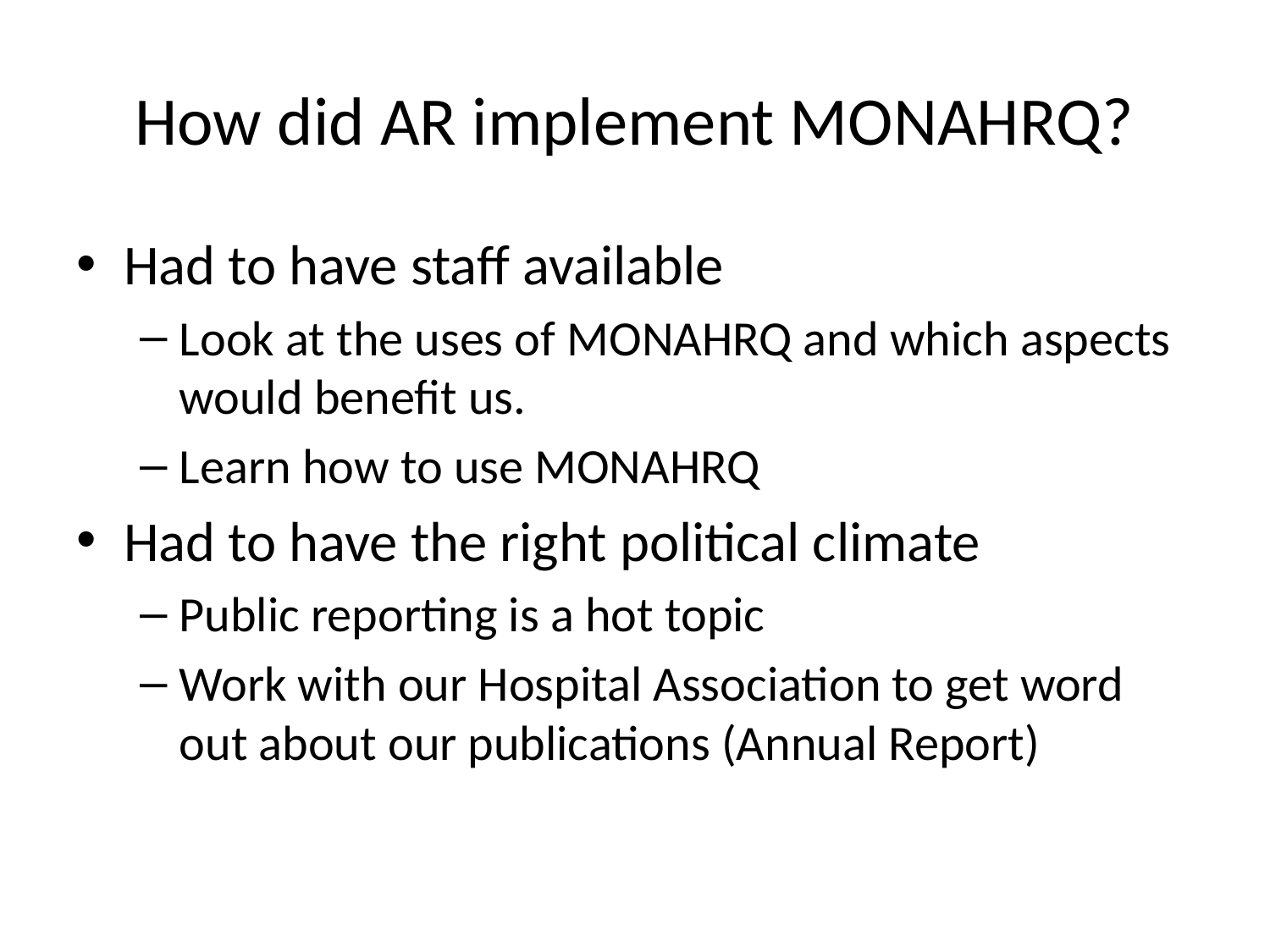

# How did AR implement MONAHRQ?
Had to have staff available
Look at the uses of MONAHRQ and which aspects would benefit us.
Learn how to use MONAHRQ
Had to have the right political climate
Public reporting is a hot topic
Work with our Hospital Association to get word out about our publications (Annual Report)